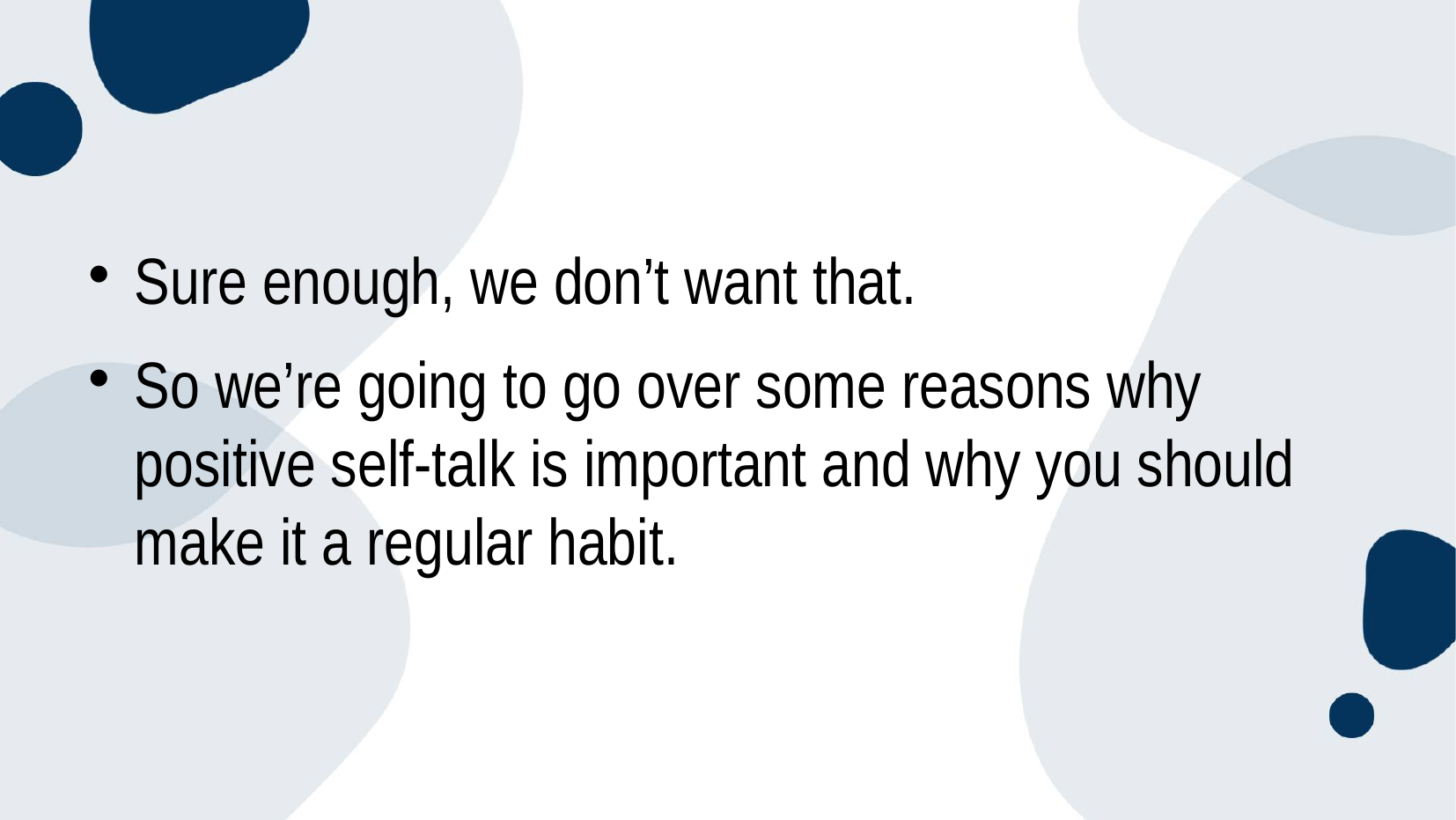

#
Sure enough, we don’t want that.
So we’re going to go over some reasons why positive self-talk is important and why you should make it a regular habit.